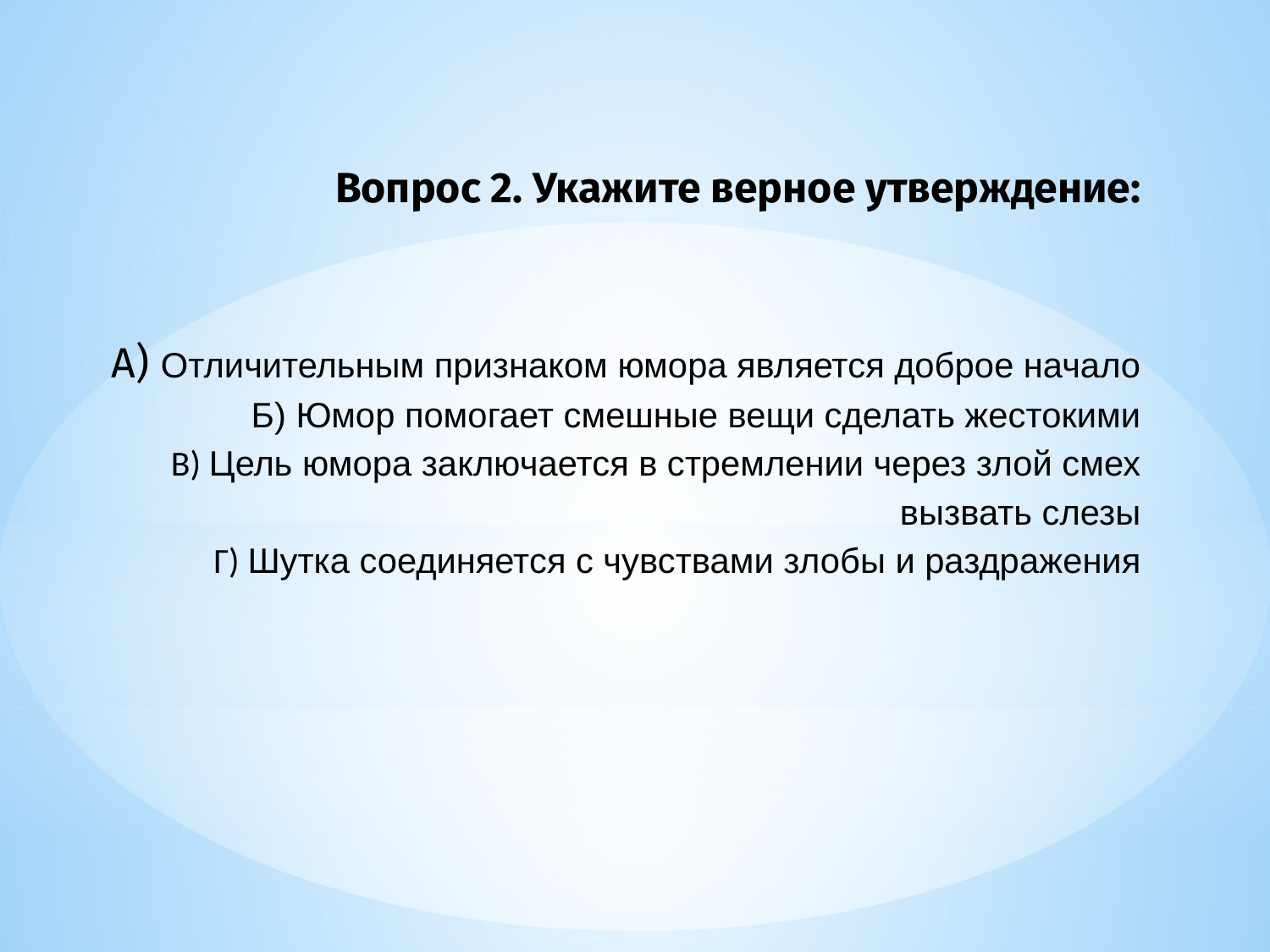

# Вопрос 2. Укажите верное утверждение: А) Отличительным признаком юмора является доброе начало Б) Юмор помогает смешные вещи сделать жестокими В) Цель юмора заключается в стремлении через злой смех вызвать слезы Г) Шутка соединяется с чувствами злобы и раздражения